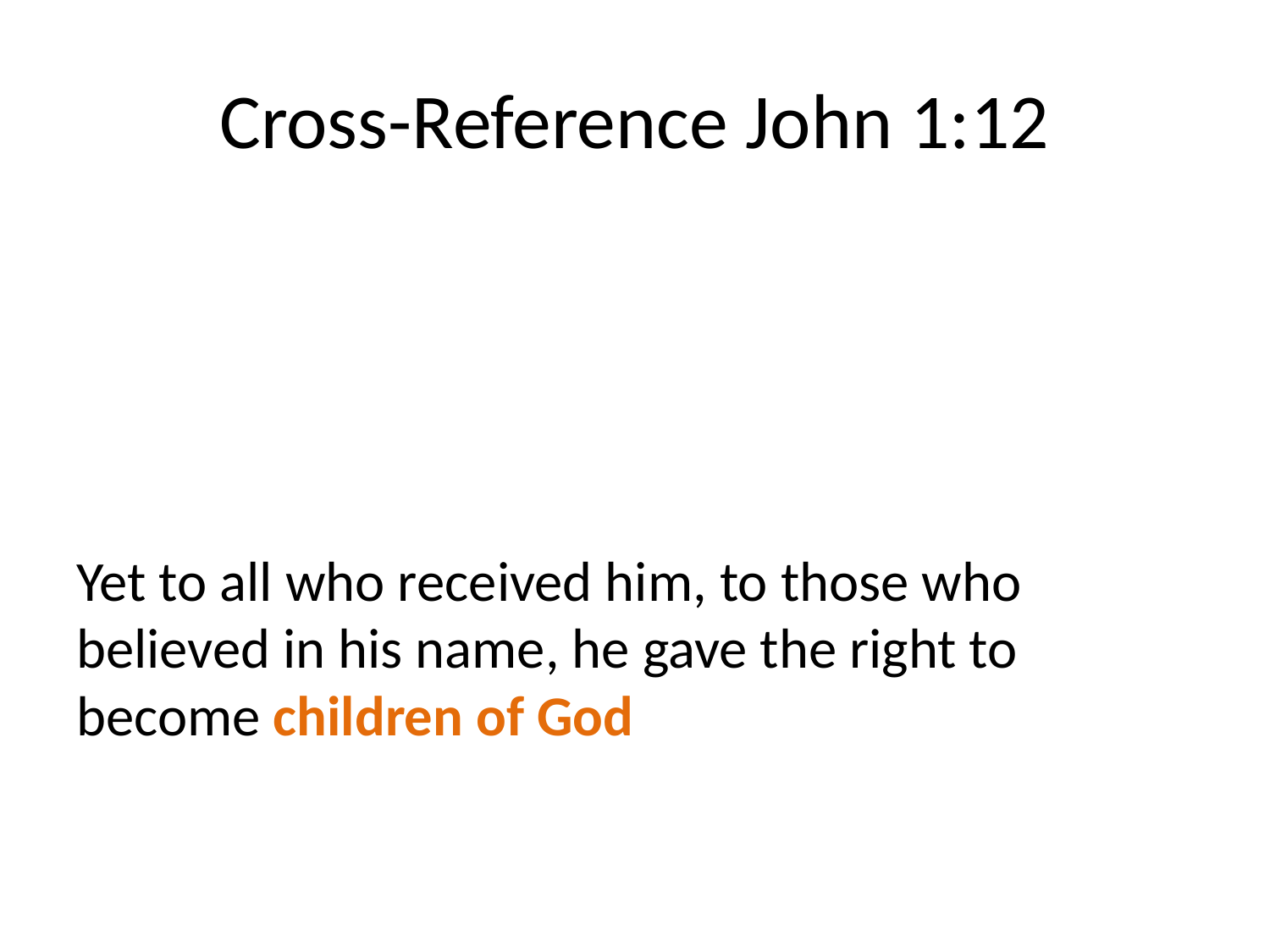

# Cross-Reference John 1:12

Yet to all who received him, to those who believed in his name, he gave the right to become children of God